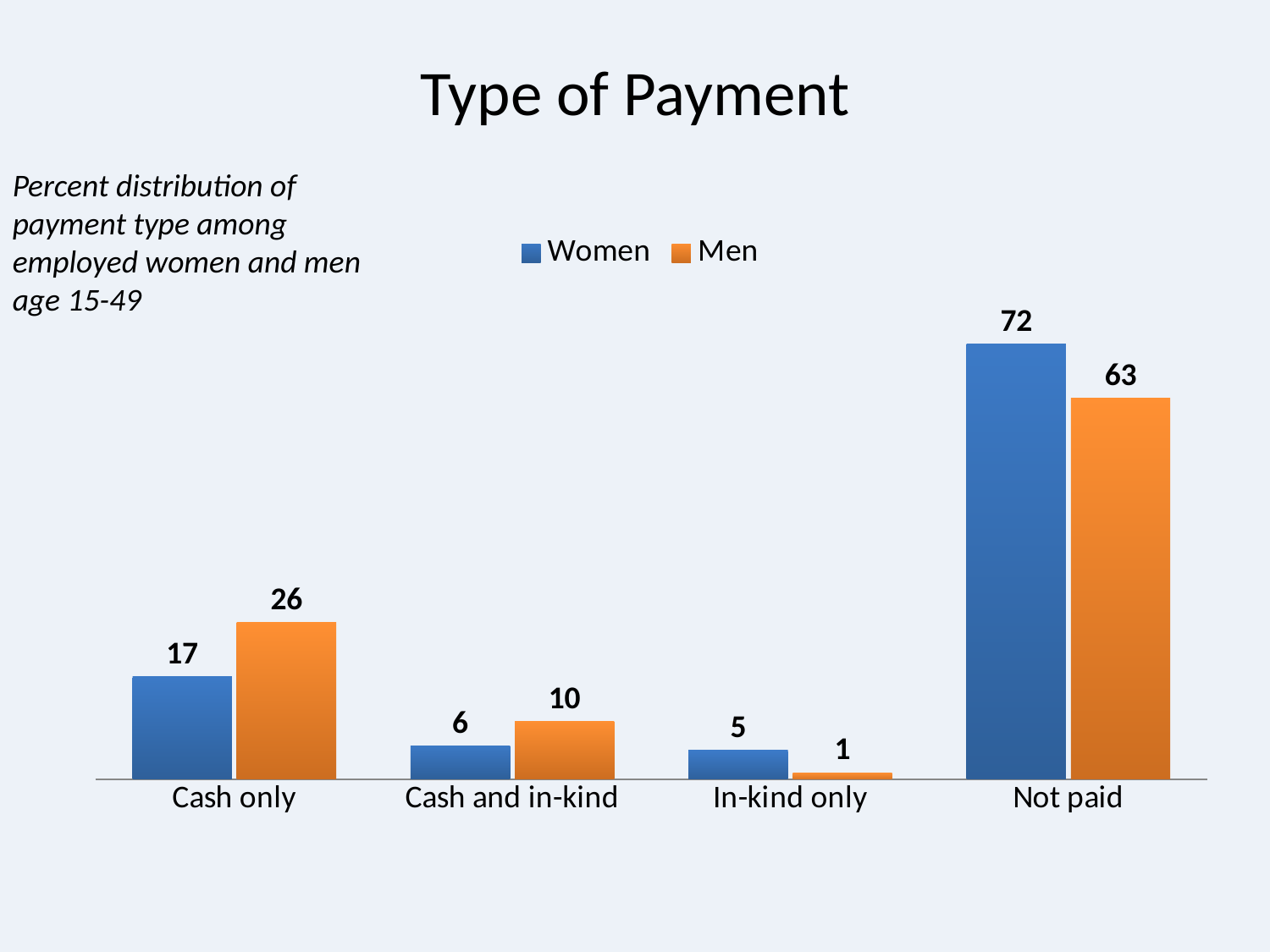

# Type of Payment
Percent distribution of payment type among employed women and men age 15-49

### Chart

| Category | Women | Men |
|---|---|---|
| Cash only | 17.0 | 26.0 |
| Cash and in-kind | 5.5 | 9.6 |
| In-kind only | 4.8 | 1.1 |
| Not paid | 72.1 | 63.1 |